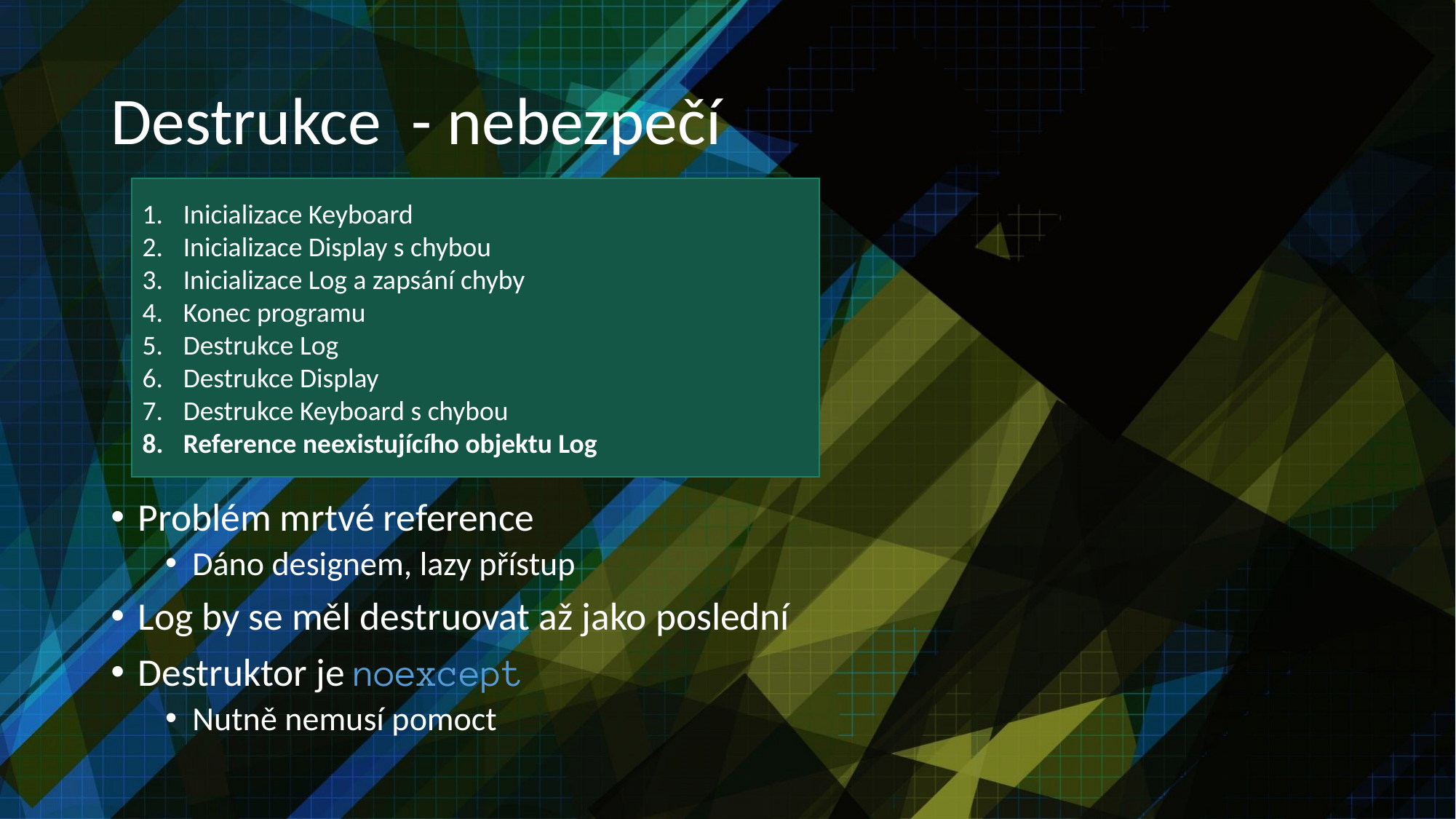

# Destrukce  - nebezpečí
Inicializace Keyboard
Inicializace Display s chybou
Inicializace Log a zapsání chyby
Konec programu
Destrukce Log
Destrukce Display
Destrukce Keyboard s chybou
Reference neexistujícího objektu Log
Problém mrtvé reference
Dáno designem, lazy přístup
Log by se měl destruovat až jako poslední
Destruktor je noexcept
Nutně nemusí pomoct